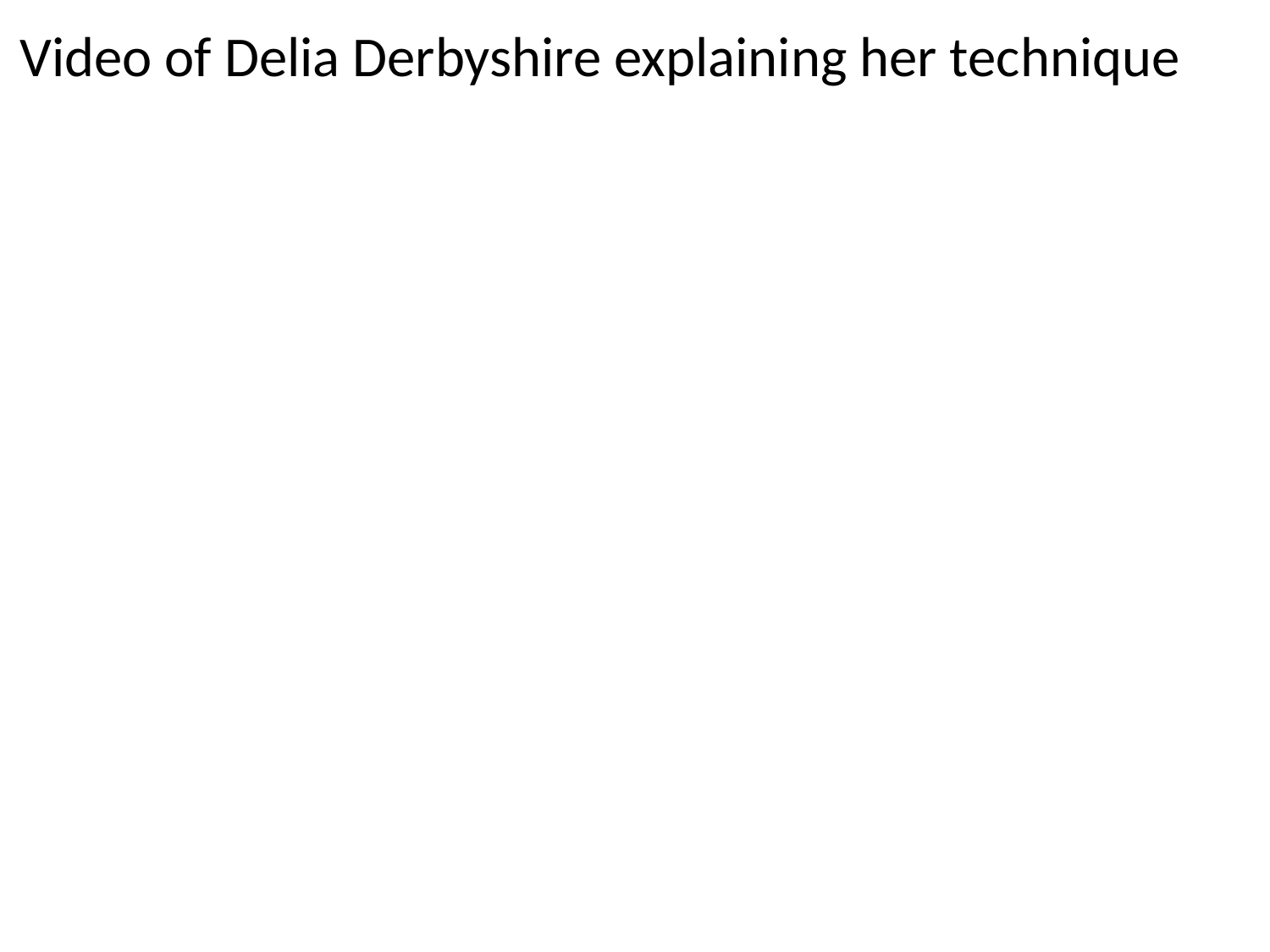

Video of Delia Derbyshire explaining her technique